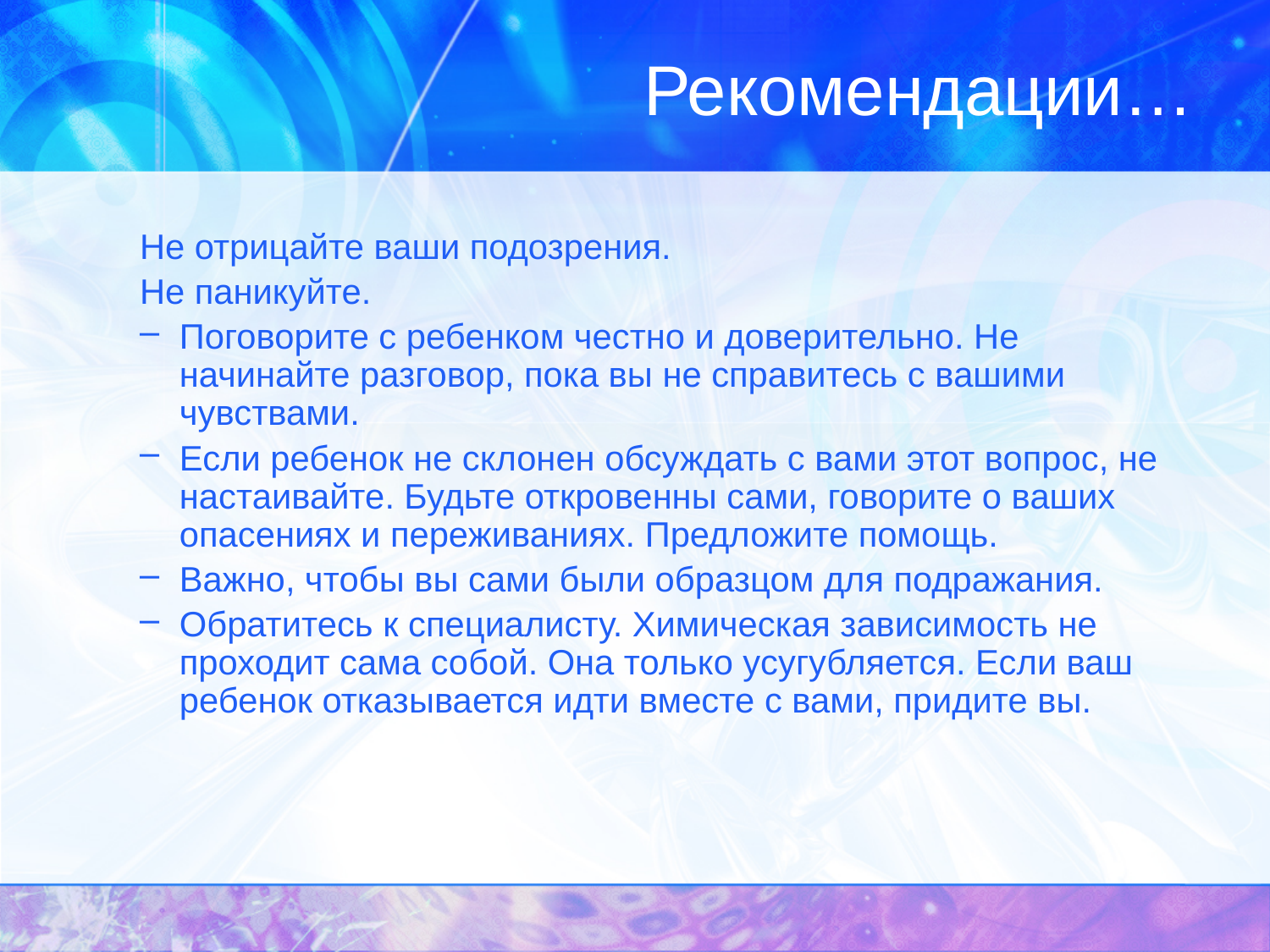

# Рекомендации…
Не отрицайте ваши подозрения.
Не паникуйте.
Поговорите с ребенком честно и доверительно. Не начинайте разговор, пока вы не справитесь с вашими чувствами.
Если ребенок не склонен обсуждать с вами этот вопрос, не настаивайте. Будьте откровенны сами, говорите о ваших опасениях и переживаниях. Предложите помощь.
Важно, чтобы вы сами были образцом для подражания.
Обратитесь к специалисту. Химическая зависимость не проходит сама собой. Она только усугубляется. Если ваш ребенок отказывается идти вместе с вами, придите вы.